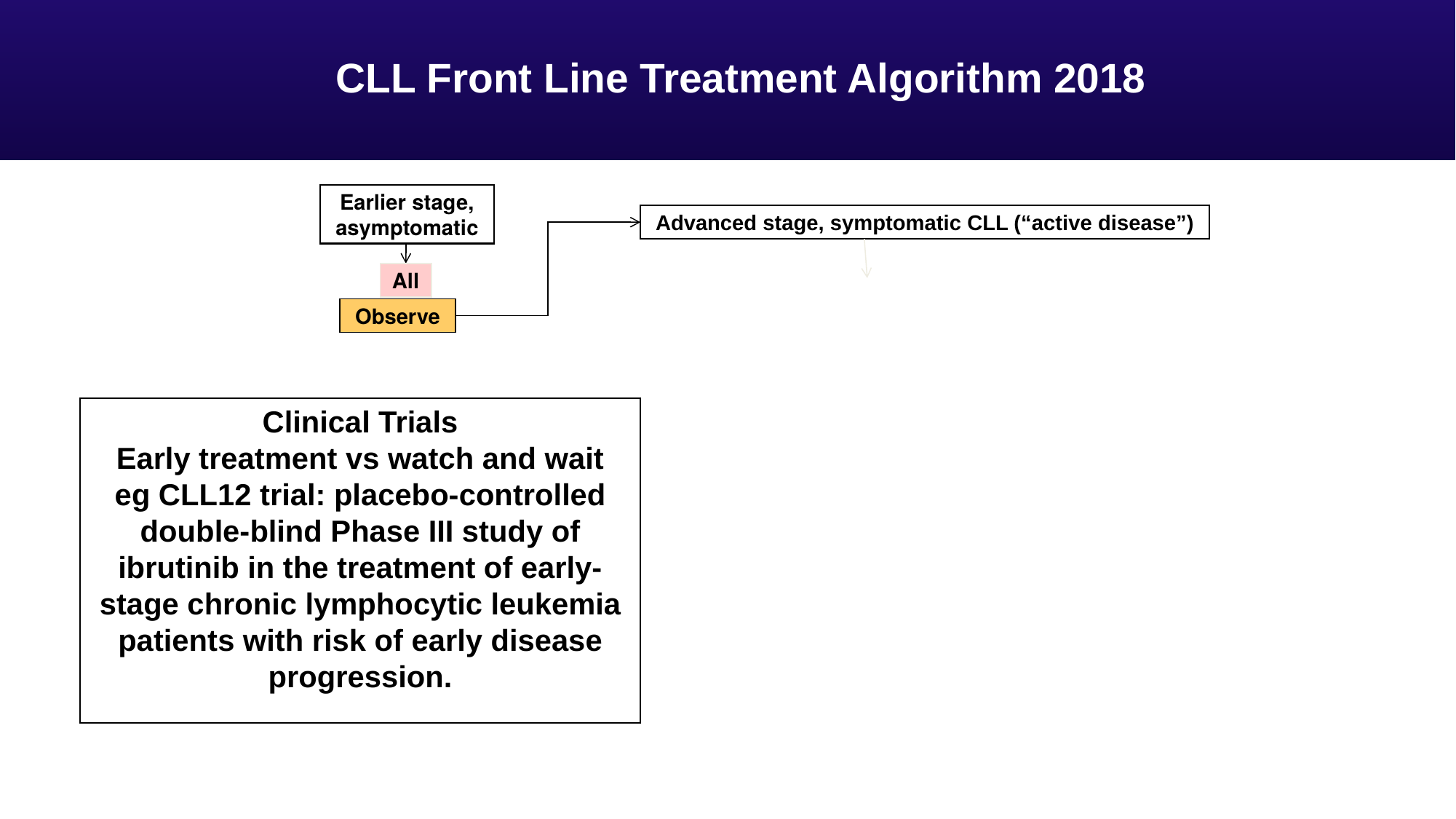

# CLL Front Line Treatment Algorithm 2018
Earlier stage, asymptomatic
Advanced stage, symptomatic CLL (“active disease”)
All
Observe
Clinical Trials
Early treatment vs watch and wait
eg CLL12 trial: placebo-controlled double-blind Phase III study of ibrutinib in the treatment of early-stage chronic lymphocytic leukemia patients with risk of early disease progression.